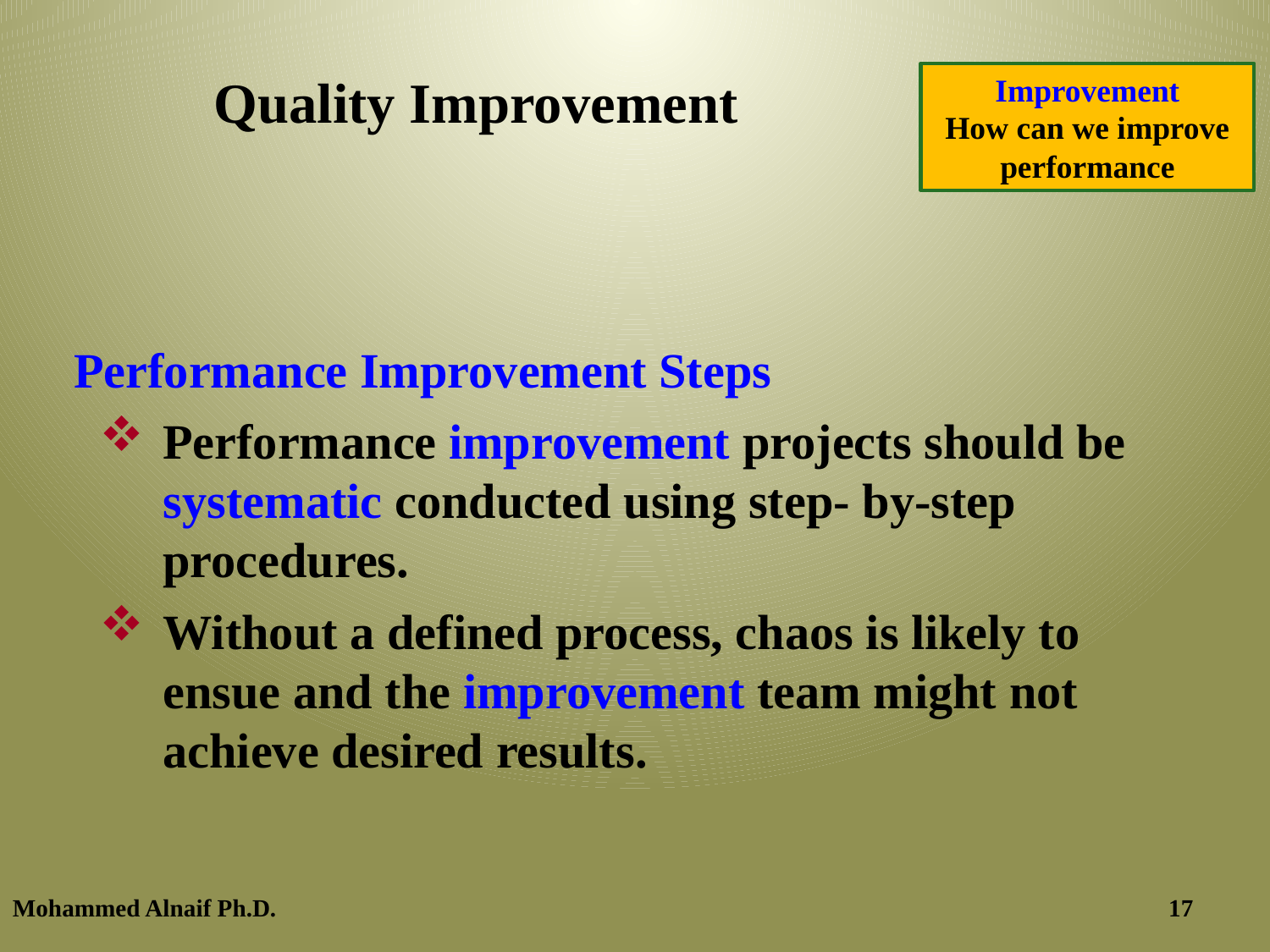

# Quality Improvement
Improvement
How can we improve performance
Performance Improvement Steps
Performance improvement projects should be systematic conducted using step- by-step procedures.
Without a defined process, chaos is likely to ensue and the improvement team might not achieve desired results.
Mohammed Alnaif Ph.D.
11/20/2016
17